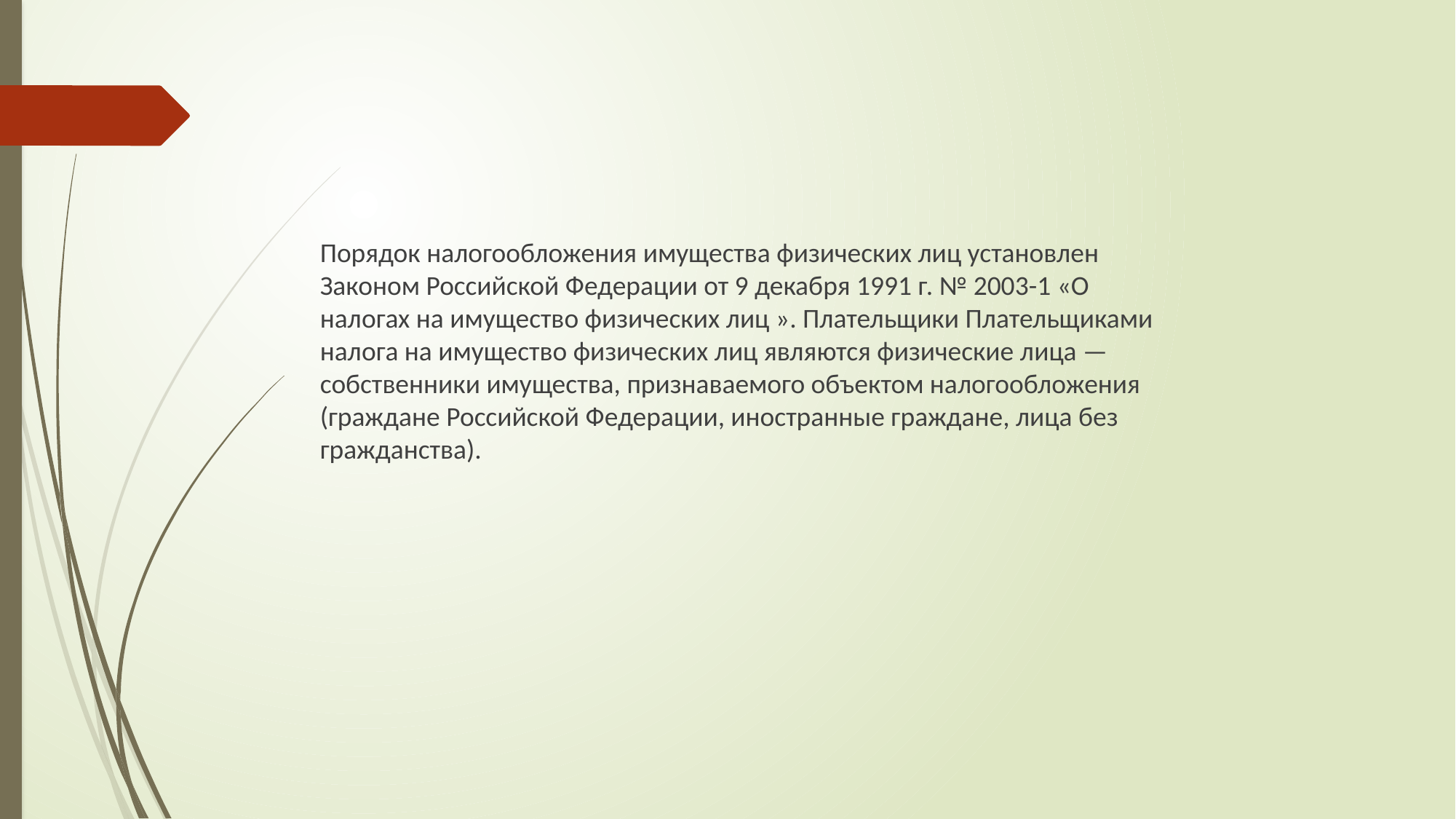

#
Порядок налогообложения имущества физических лиц установлен Законом Российской Федерации от 9 декабря 1991 г. № 2003-1 «О налогах на имущество физических лиц ». Плательщики Плательщиками налога на имущество физических лиц являются физические лица — собственники имущества, признаваемого объектом налогообложения (граждане Российской Федерации, иностранные граждане, лица без гражданства).